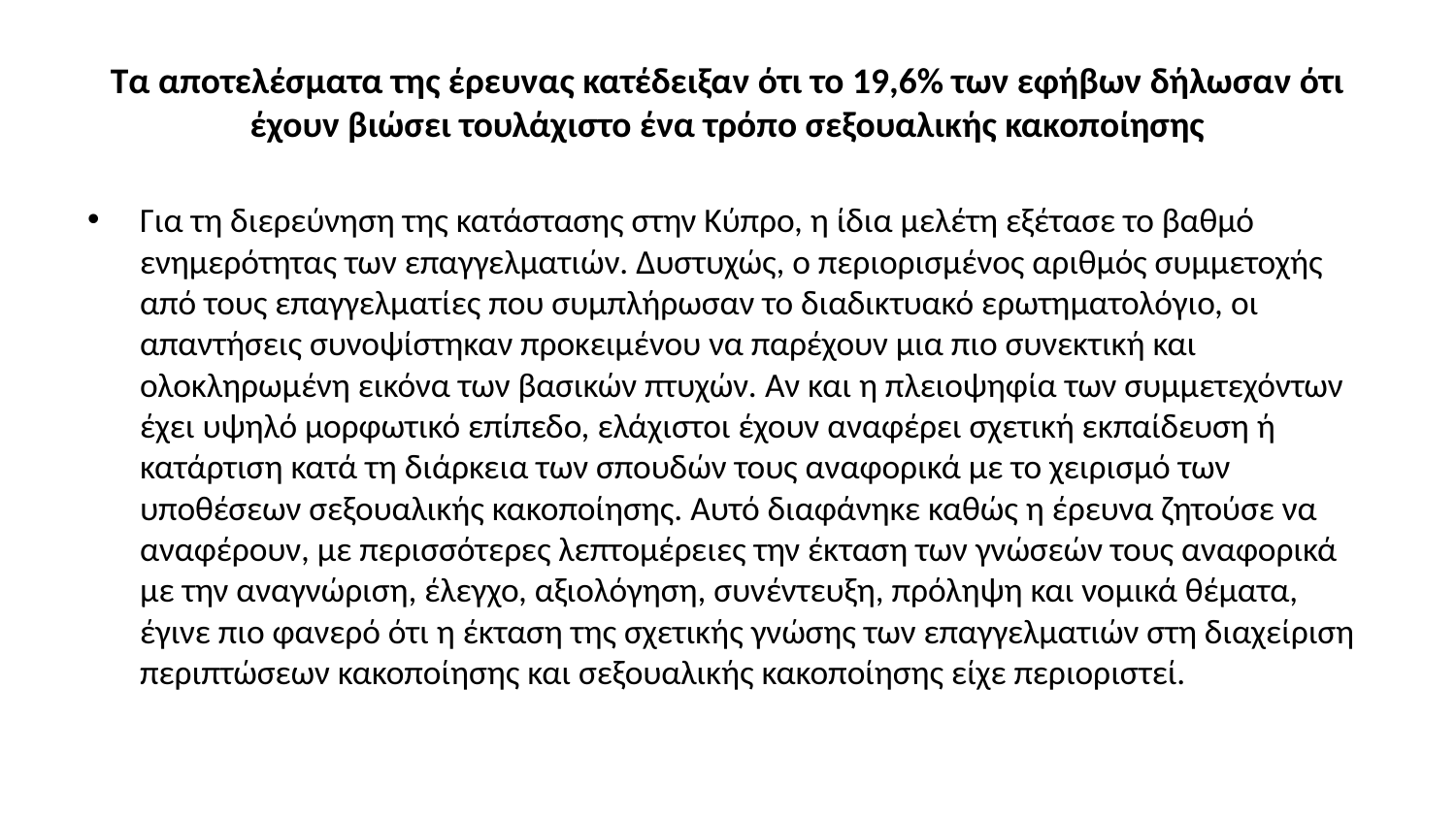

# Τα αποτελέσματα της έρευνας κατέδειξαν ότι το 19,6% των εφήβων δήλωσαν ότι έχουν βιώσει τουλάχιστο ένα τρόπο σεξουαλικής κακοποίησης
Για τη διερεύνηση της κατάστασης στην Κύπρο, η ίδια μελέτη εξέτασε το βαθμό ενημερότητας των επαγγελματιών. Δυστυχώς, ο περιορισμένος αριθμός συμμετοχής από τους επαγγελματίες που συμπλήρωσαν το διαδικτυακό ερωτηματολόγιο, οι απαντήσεις συνοψίστηκαν προκειμένου να παρέχουν μια πιο συνεκτική και ολοκληρωμένη εικόνα των βασικών πτυχών. Αν και η πλειοψηφία των συμμετεχόντων έχει υψηλό μορφωτικό επίπεδο, ελάχιστοι έχουν αναφέρει σχετική εκπαίδευση ή κατάρτιση κατά τη διάρκεια των σπουδών τους αναφορικά με το χειρισμό των υποθέσεων σεξουαλικής κακοποίησης. Αυτό διαφάνηκε καθώς η έρευνα ζητούσε να αναφέρουν, με περισσότερες λεπτομέρειες την έκταση των γνώσεών τους αναφορικά με την αναγνώριση, έλεγχο, αξιολόγηση, συνέντευξη, πρόληψη και νομικά θέματα, έγινε πιο φανερό ότι η έκταση της σχετικής γνώσης των επαγγελματιών στη διαχείριση περιπτώσεων κακοποίησης και σεξουαλικής κακοποίησης είχε περιοριστεί.